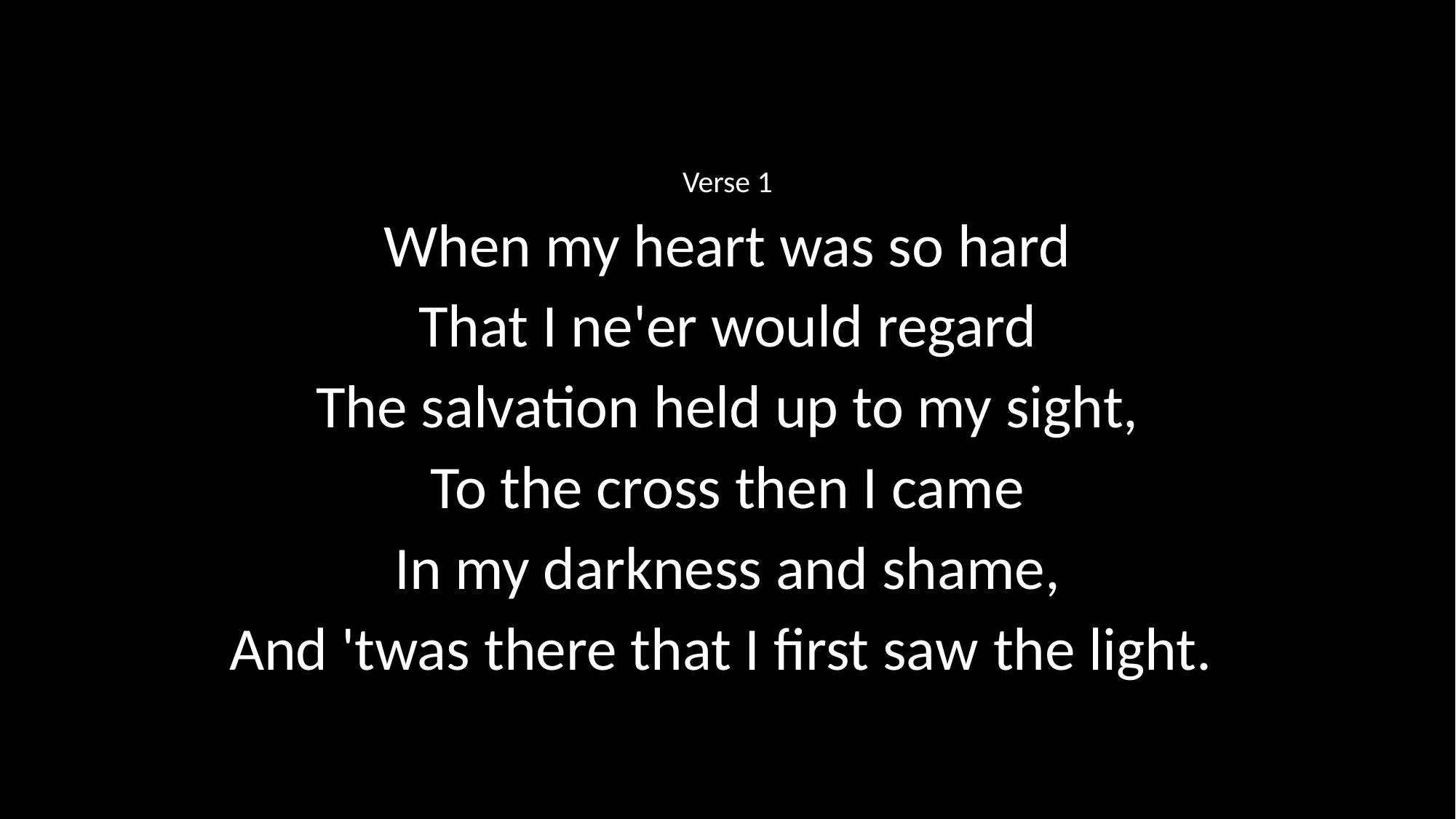

Verse 1
When my heart was so hard
That I ne'er would regard
The salvation held up to my sight,
To the cross then I came
In my darkness and shame,
And 'twas there that I first saw 	the light.